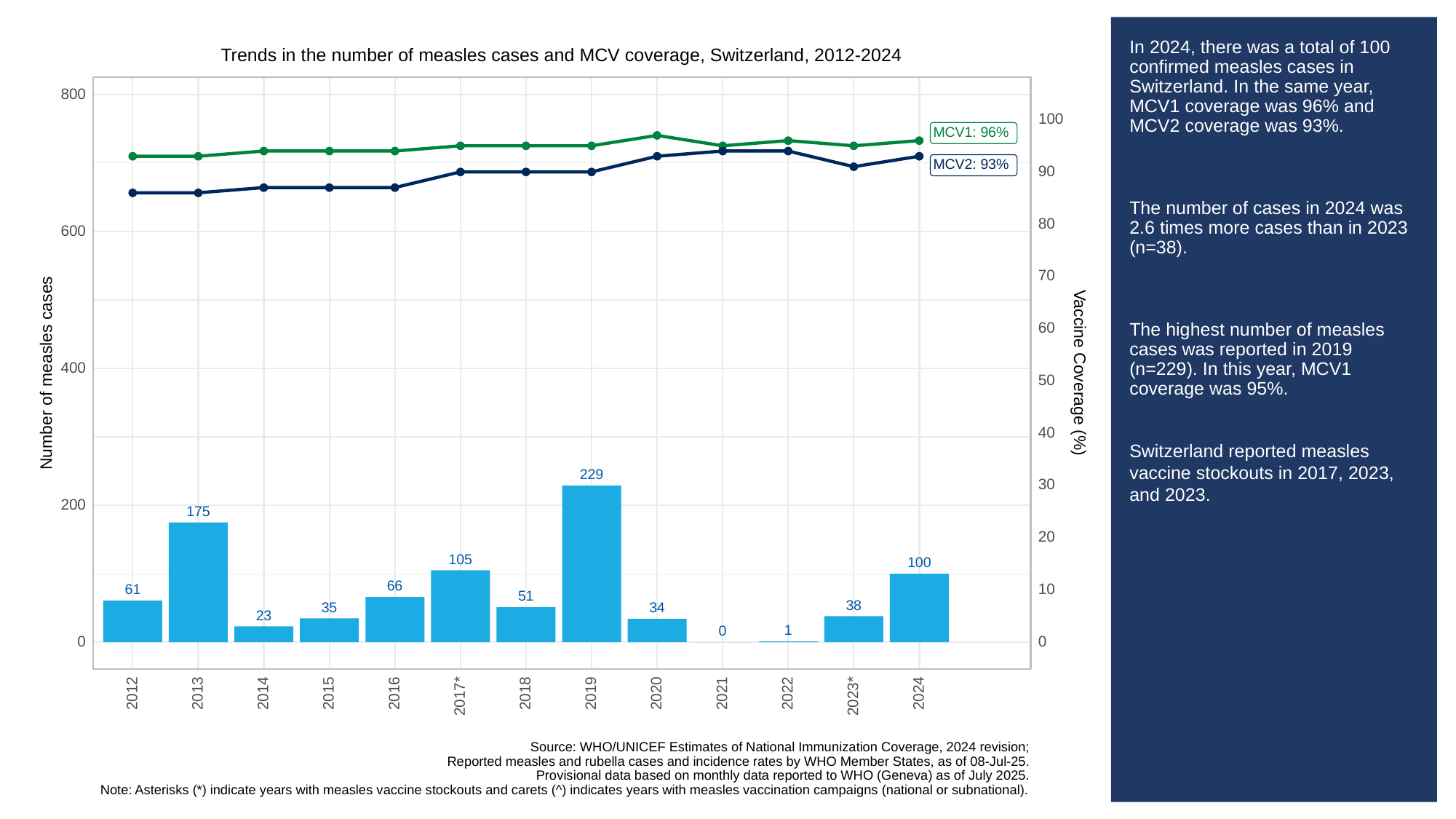

# In 2024, there was a total of 100 confirmed measles cases in Switzerland. In the same year, MCV1 coverage was 96% and MCV2 coverage was 93%.

The number of cases in 2024 was 2.6 times more cases than in 2023 (n=38).

The highest number of measles cases was reported in 2019 (n=229). In this year, MCV1 coverage was 95%.

Switzerland reported measles vaccine stockouts in 2017, 2023, and 2023.

Trends in the number of measles cases and MCV coverage, Switzerland, 2012-2024

800

100

MCV1: 96%

MCV2: 93%

90

80
600

70

60
400
Vaccine Coverage (%)
Number of measles cases

50
40

229
30

200

175

20
105
100

66
10
61
51

38
35
34

23

1

0
0
0

2013
2012
2014
2015
2016
2018
2019
2020
2021
2022
2024
2023*
2017*
Source: WHO/UNICEF Estimates of National Immunization Coverage, 2024 revision;
Reported measles and rubella cases and incidence rates by WHO Member States, as of 08-Jul-25.
Provisional data based on monthly data reported to WHO (Geneva) as of July 2025.
Note: Asterisks (*) indicate years with measles vaccine stockouts and carets (^) indicates years with measles vaccination campaigns (national or subnational).